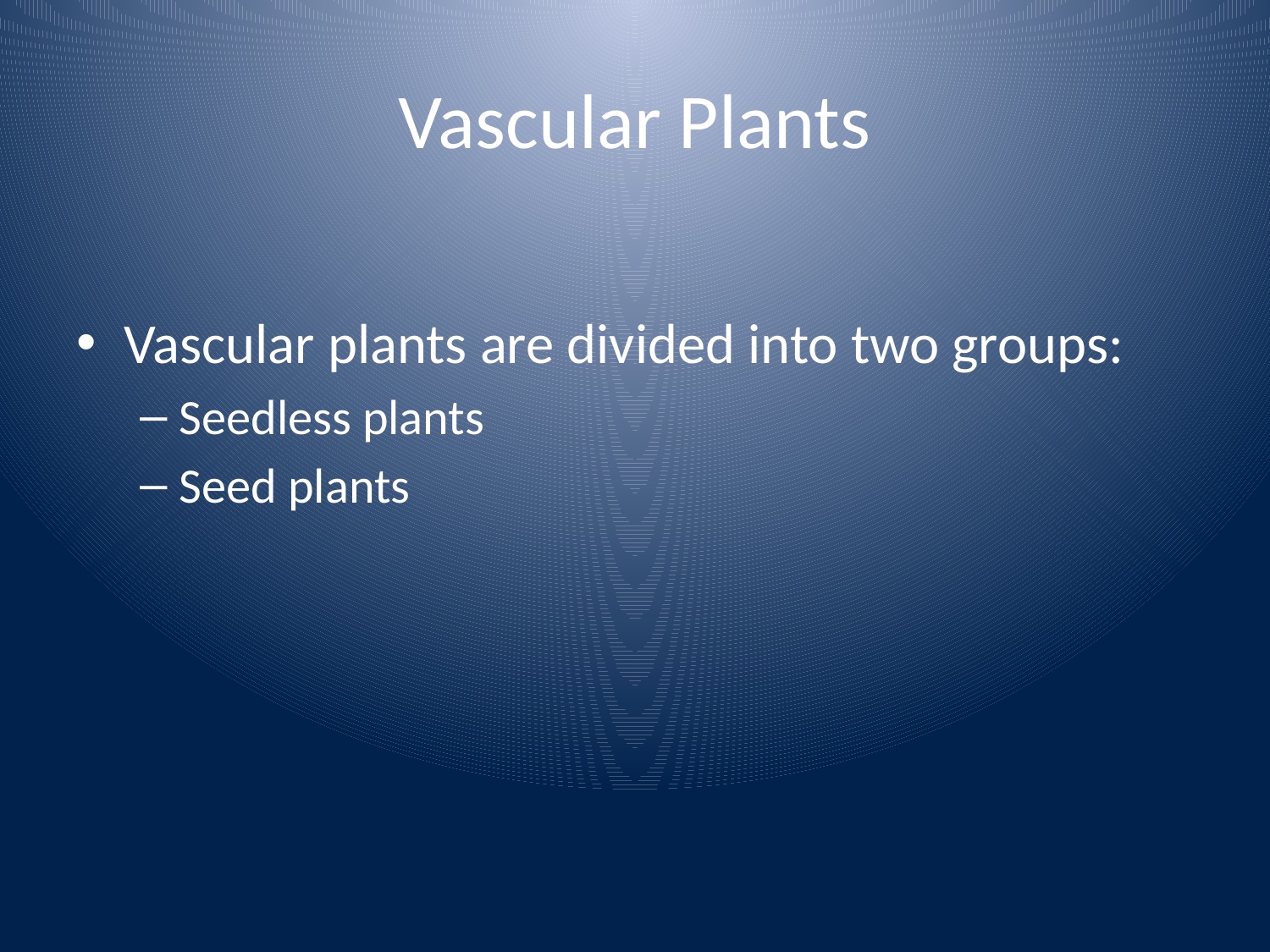

# Vascular Plants

Vascular plants are divided into two groups:
Seedless plants
Seed plants